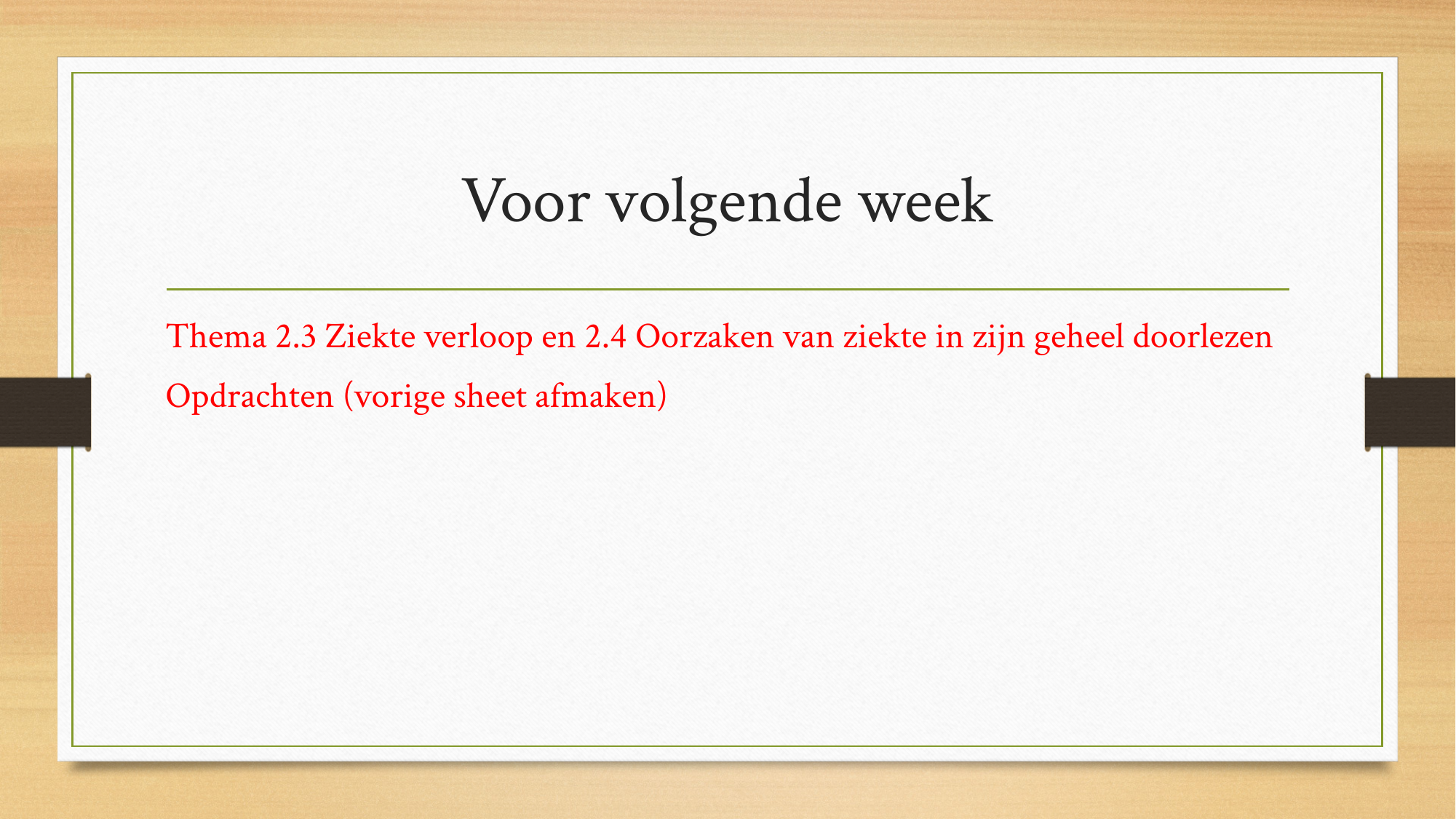

# Voor volgende week
Thema 2.3 Ziekte verloop en 2.4 Oorzaken van ziekte in zijn geheel doorlezen
Opdrachten (vorige sheet afmaken)